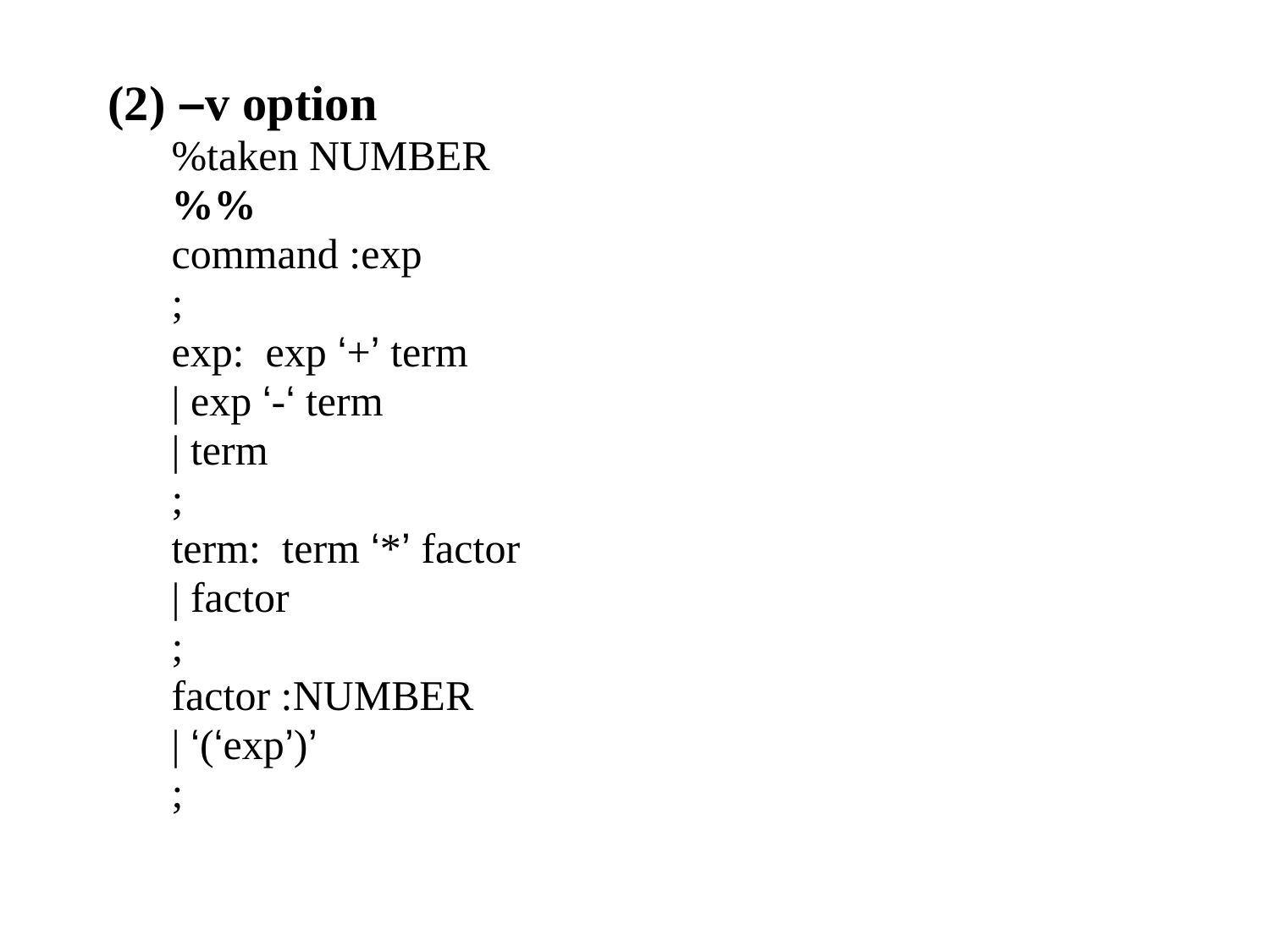

(2) –v option
%taken NUMBER
%%
command :exp
;
exp:  exp ‘+’ term
| exp ‘-‘ term
| term
;
term:  term ‘*’ factor
| factor
;
factor :NUMBER
| ‘(‘exp’)’
;